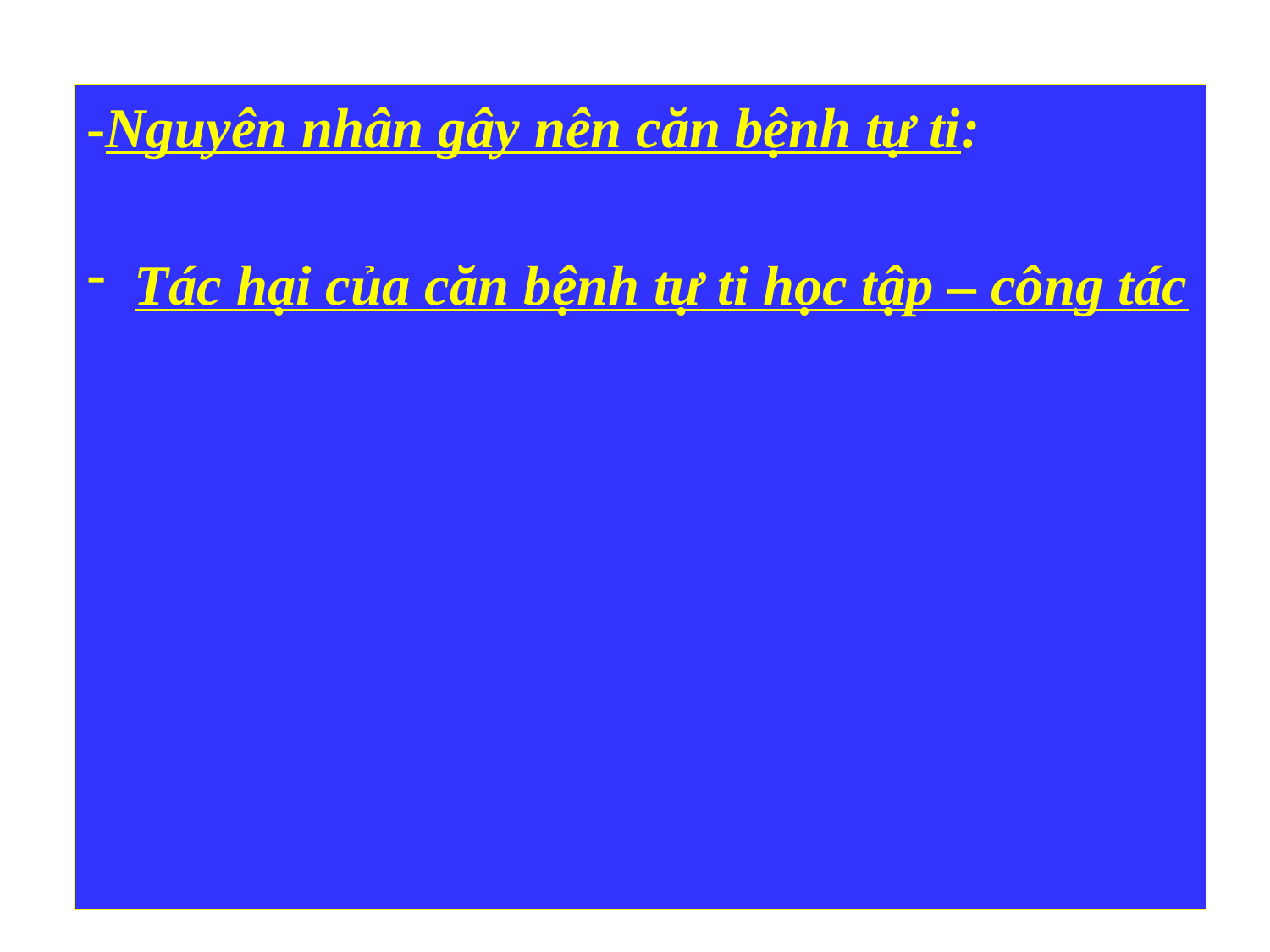

-Nguyên nhân gây nên căn bệnh tự ti:

Tác hại của căn bệnh tự ti học tập – công tác